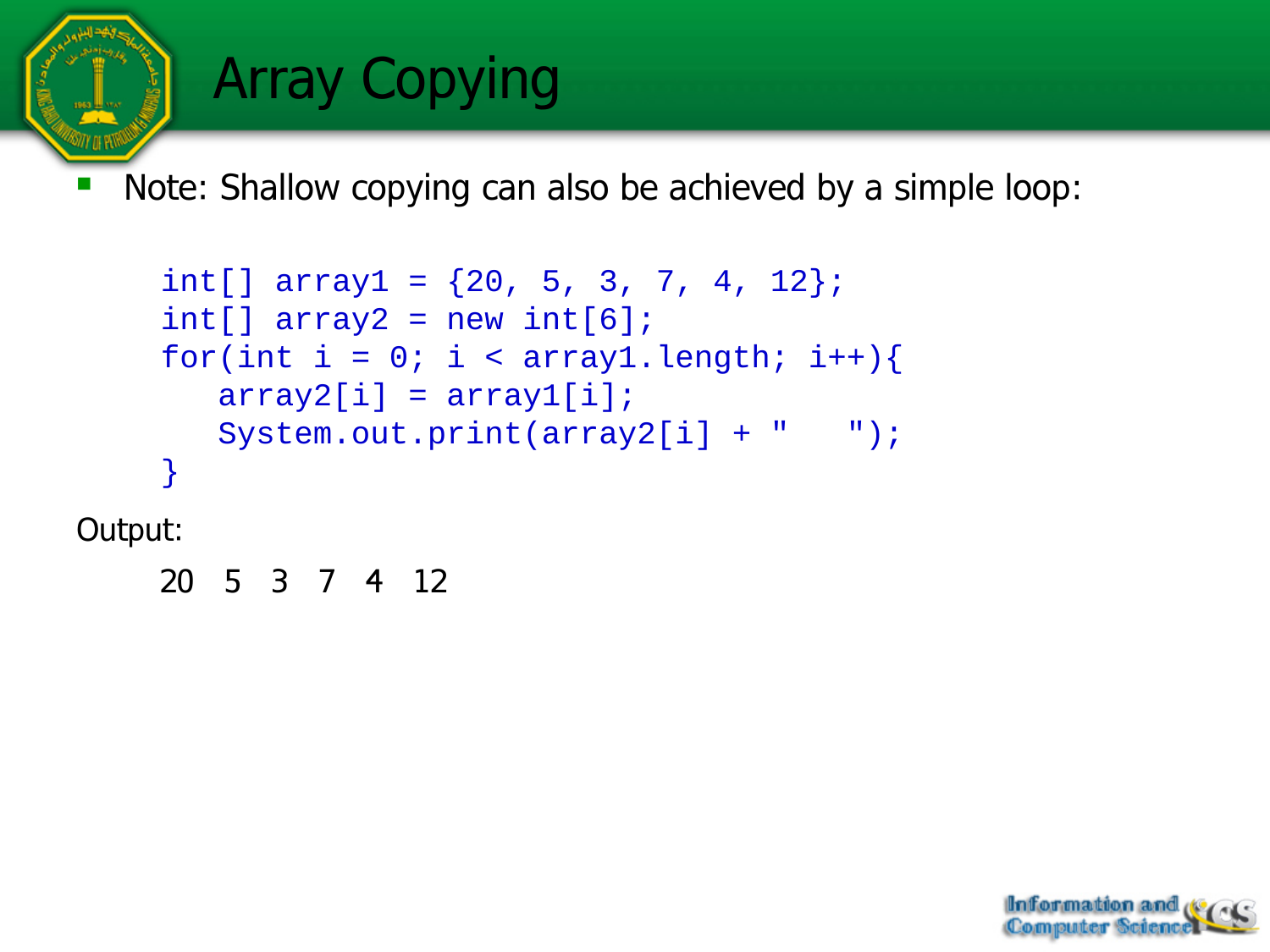

# Array Copying
Note: Shallow copying can also be achieved by a simple loop:

int[] array1 = {20, 5, 3, 7, 4, 12};
int[] array2 = new int[6];
for(int i = 0; i < array1.length; i++){
   array2[i] = array1[i];
   System.out.print(array2[i] + "   ");
}
Output:
20   5   3   7   4   12